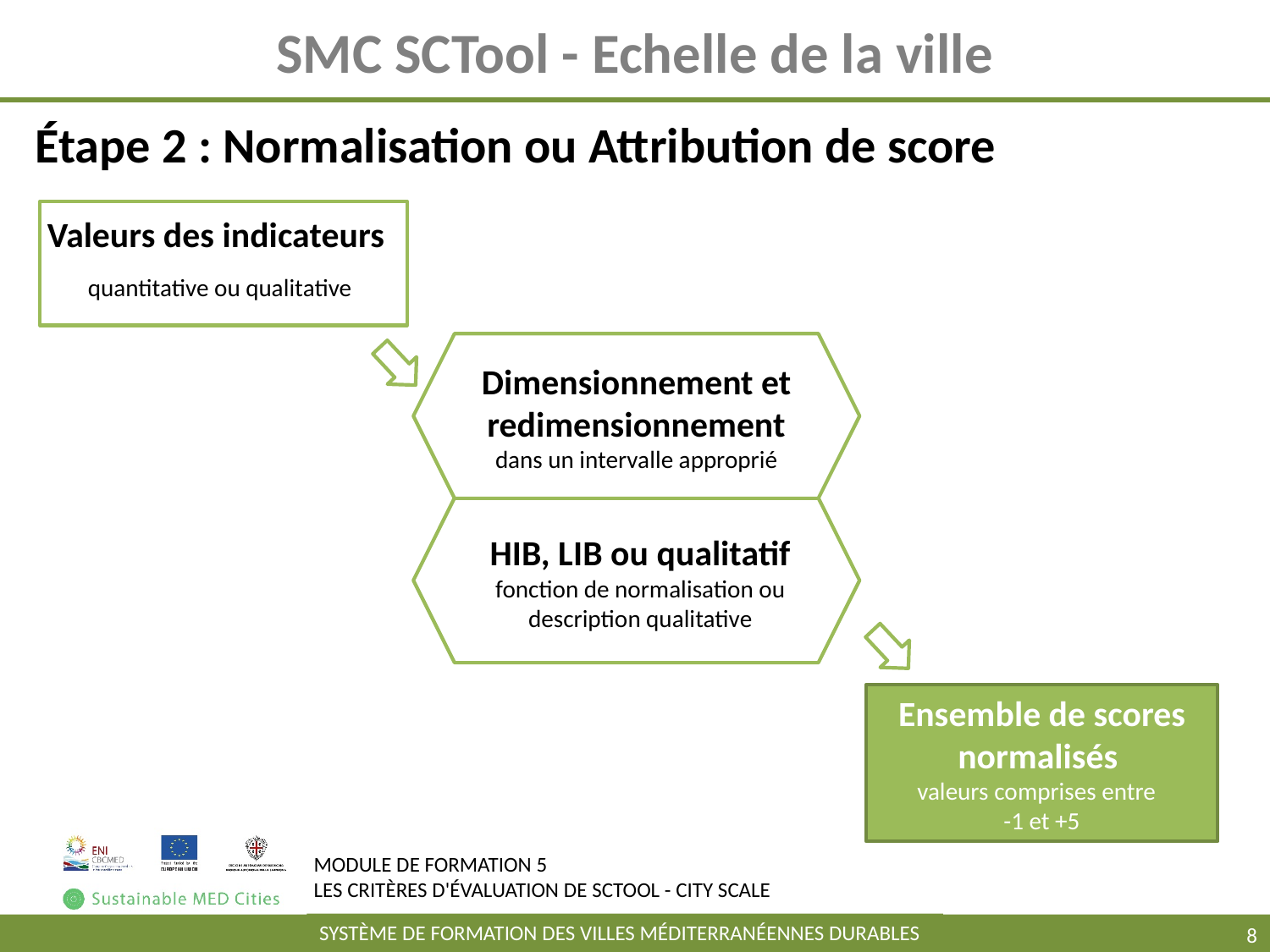

# SMC SCTool - Echelle de la ville
Étape 2 : Normalisation ou Attribution de score

Valeurs des indicateurs

quantitative ou qualitative

Dimensionnement et redimensionnement
dans un intervalle approprié

HIB, LIB ou qualitatif
fonction de normalisation ou description qualitative

Ensemble de scores
normalisés
valeurs comprises entre
-1 et +5
8
SYSTÈME DE FORMATION DES VILLES MÉDITERRANÉENNES DURABLES